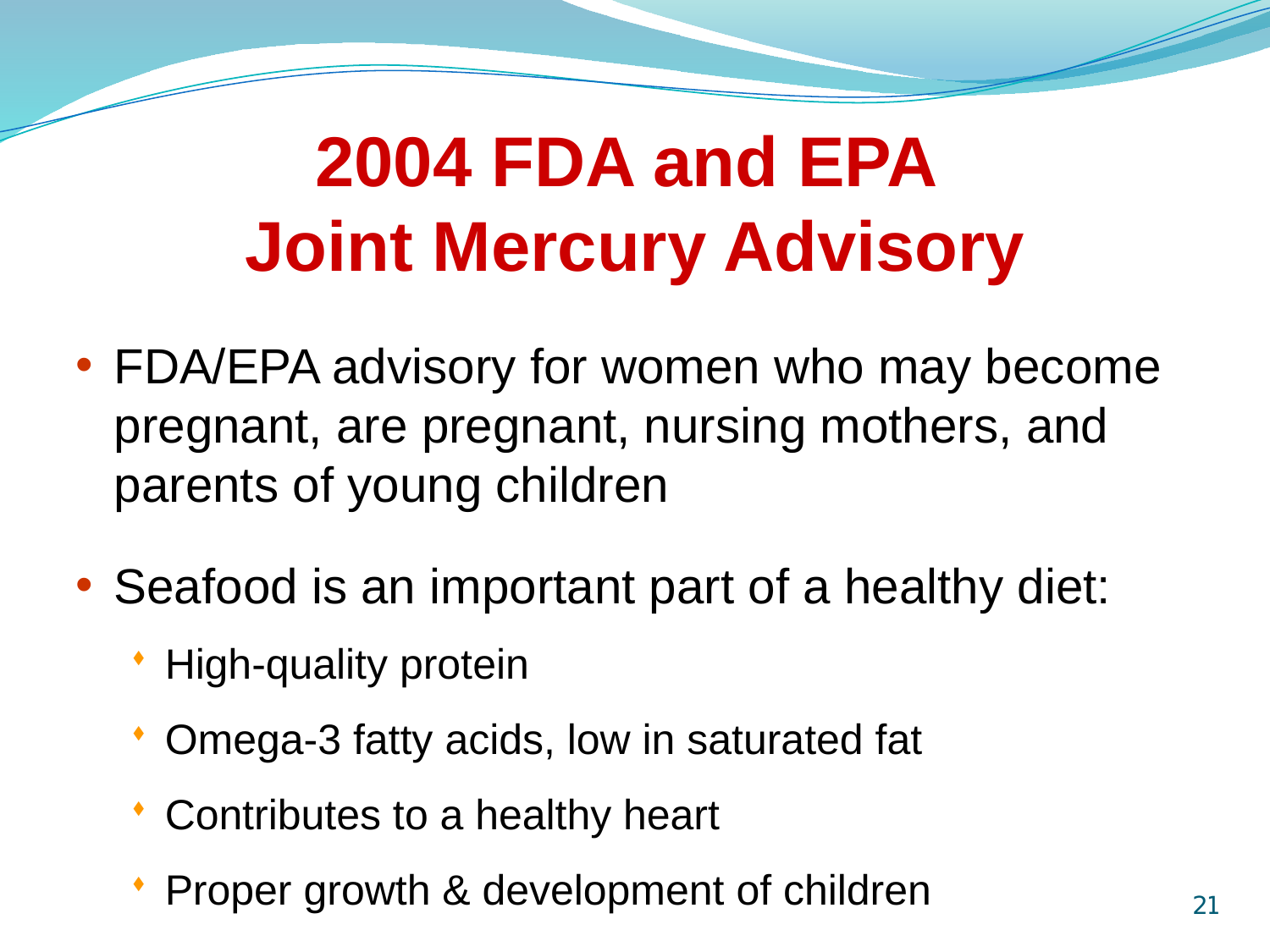

# 2004 FDA and EPA Joint Mercury Advisory
FDA/EPA advisory for women who may become pregnant, are pregnant, nursing mothers, and parents of young children
Seafood is an important part of a healthy diet:
High-quality protein
Omega-3 fatty acids, low in saturated fat
Contributes to a healthy heart
Proper growth & development of children
21